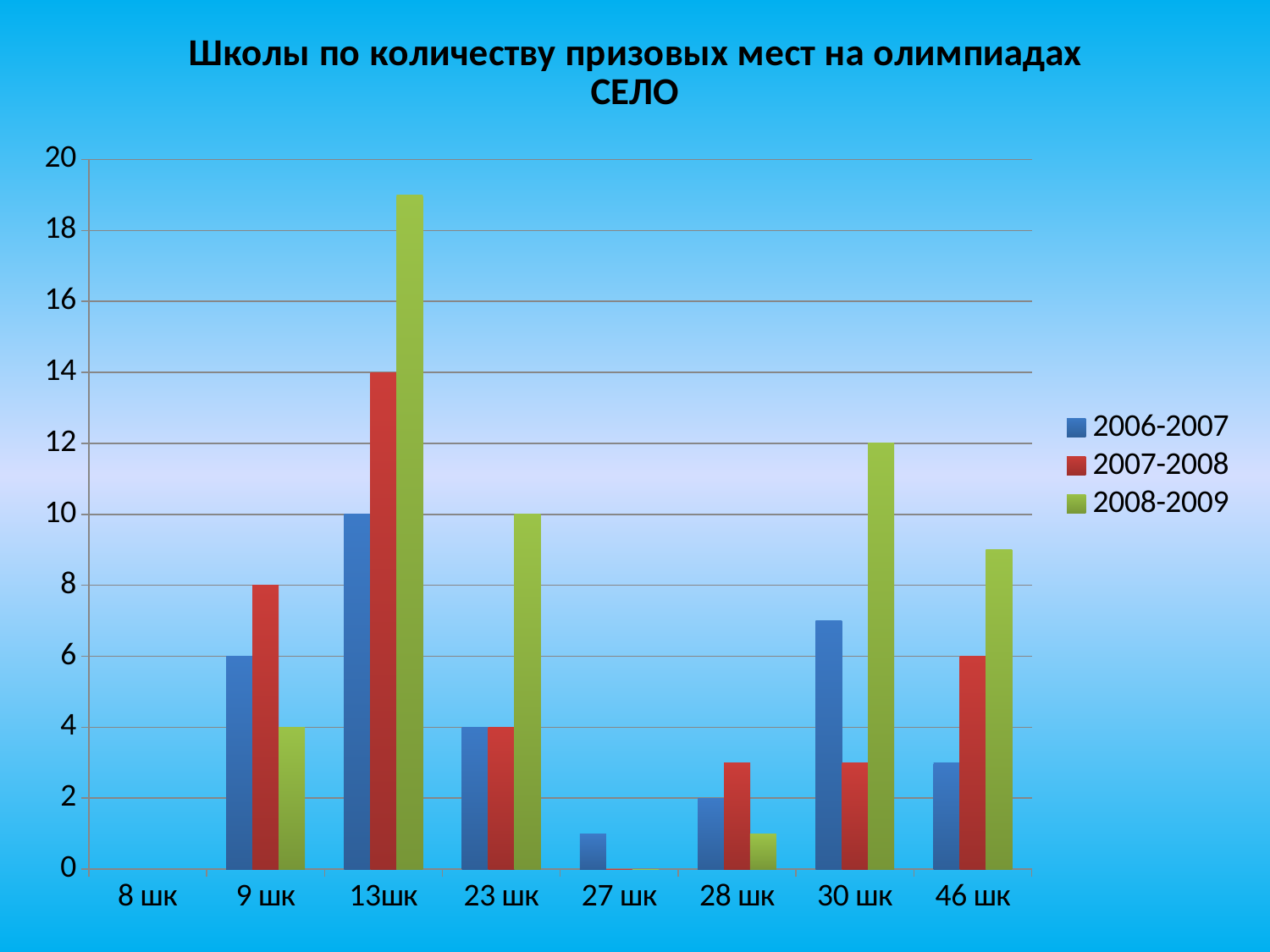

### Chart: Школы по количеству призовых мест на олимпиадах
СЕЛО

| Category | 2006-2007 | 2007-2008 | 2008-2009 |
|---|---|---|---|
| 8 шк | None | None | None |
| 9 шк | 6.0 | 8.0 | 4.0 |
| 13шк | 10.0 | 14.0 | 19.0 |
| 23 шк | 4.0 | 4.0 | 10.0 |
| 27 шк | 1.0 | 0.0 | 0.0 |
| 28 шк | 2.0 | 3.0 | 1.0 |
| 30 шк | 7.0 | 3.0 | 12.0 |
| 46 шк | 3.0 | 6.0 | 9.0 |